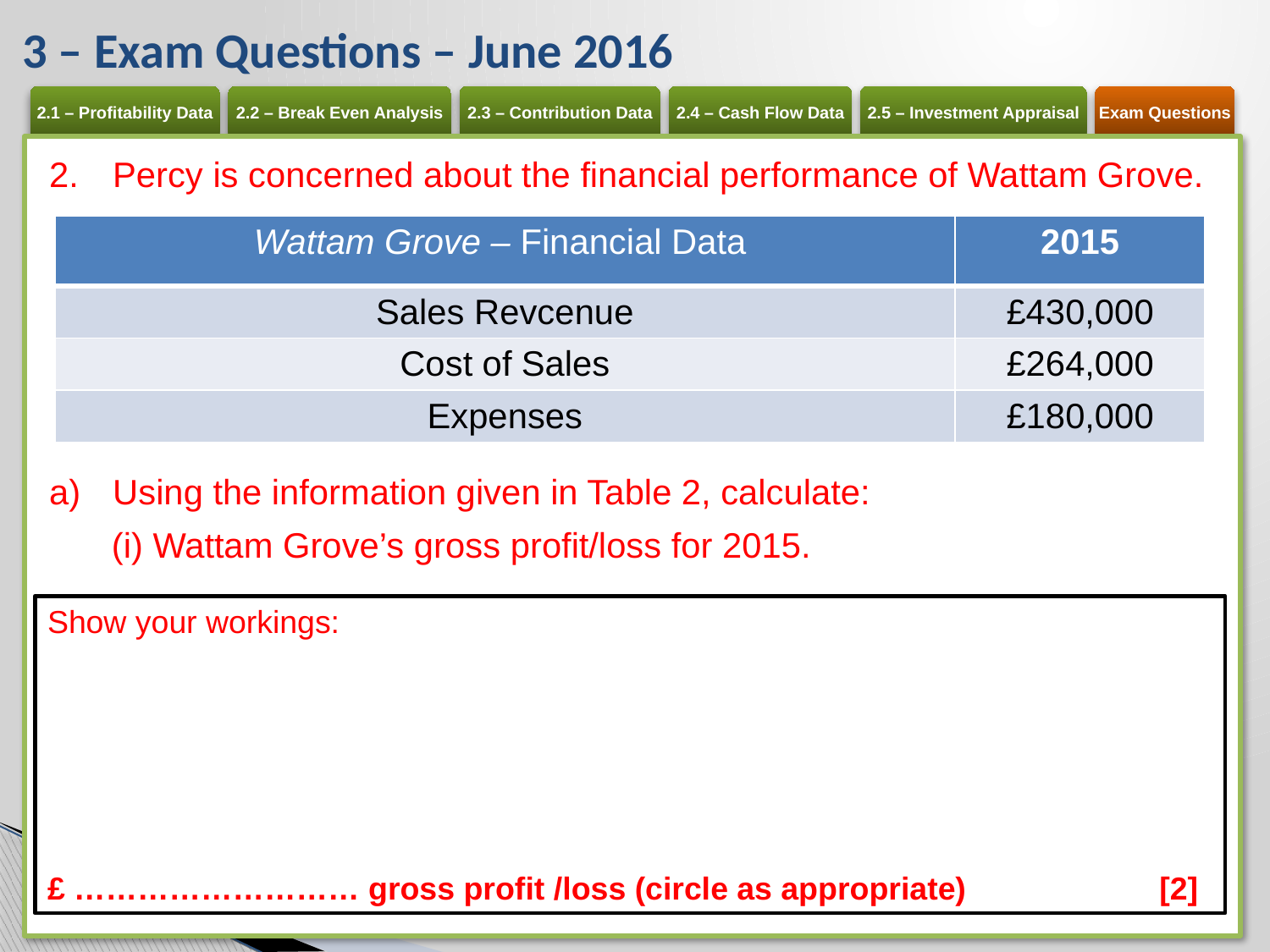

# 3 – Exam Questions – June 2016
Percy is concerned about the financial performance of Wattam Grove.

Using the information given in Table 2, calculate:
	(i) Wattam Grove’s gross profit/loss for 2015.
| Wattam Grove – Financial Data | 2015 |
| --- | --- |
| Sales Revcenue | £430,000 |
| Cost of Sales | £264,000 |
| Expenses | £180,000 |
Show your workings:

£ ……………………… gross profit /loss (circle as appropriate)	[2]